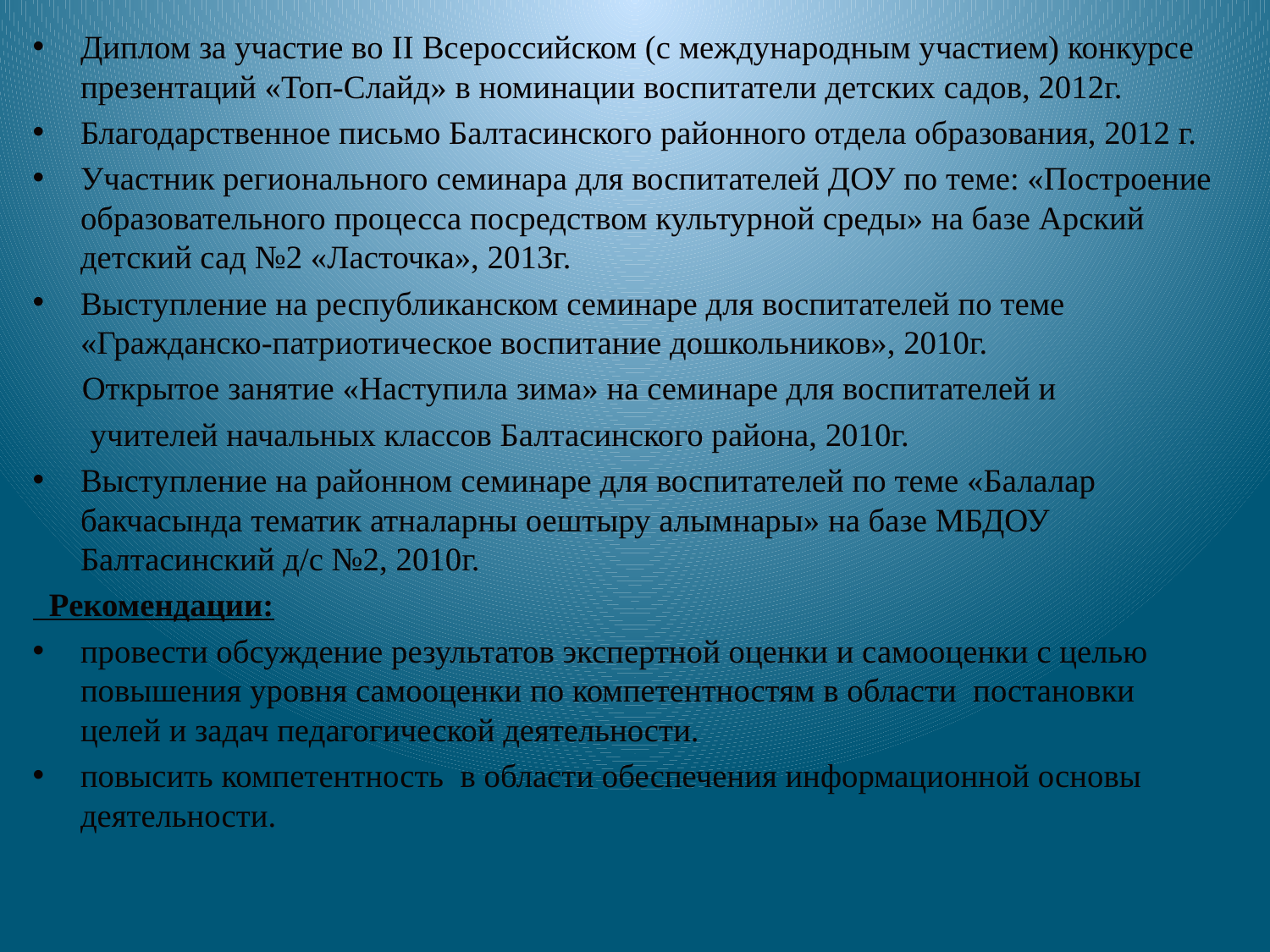

Диплом за участие во II Всероссийском (с международным участием) конкурсе презентаций «Топ-Слайд» в номинации воспитатели детских садов, 2012г.
Благодарственное письмо Балтасинского районного отдела образования, 2012 г.
Участник регионального семинара для воспитателей ДОУ по теме: «Построение образовательного процесса посредством культурной среды» на базе Арский детский сад №2 «Ласточка», 2013г.
Выступление на республиканском семинаре для воспитателей по теме «Гражданско-патриотическое воспитание дошкольников», 2010г.
      Открытое занятие «Наступила зима» на семинаре для воспитателей и
       учителей начальных классов Балтасинского района, 2010г.
Выступление на районном семинаре для воспитателей по теме «Балалар бакчасында тематик атналарны оештыру алымнары» на базе МБДОУ Балтасинский д/с №2, 2010г.
  Рекомендации:
провести обсуждение результатов экспертной оценки и самооценки с целью повышения уровня самооценки по компетентностям в области  постановки целей и задач педагогической деятельности.
повысить компетентность  в области обеспечения информационной основы деятельности.